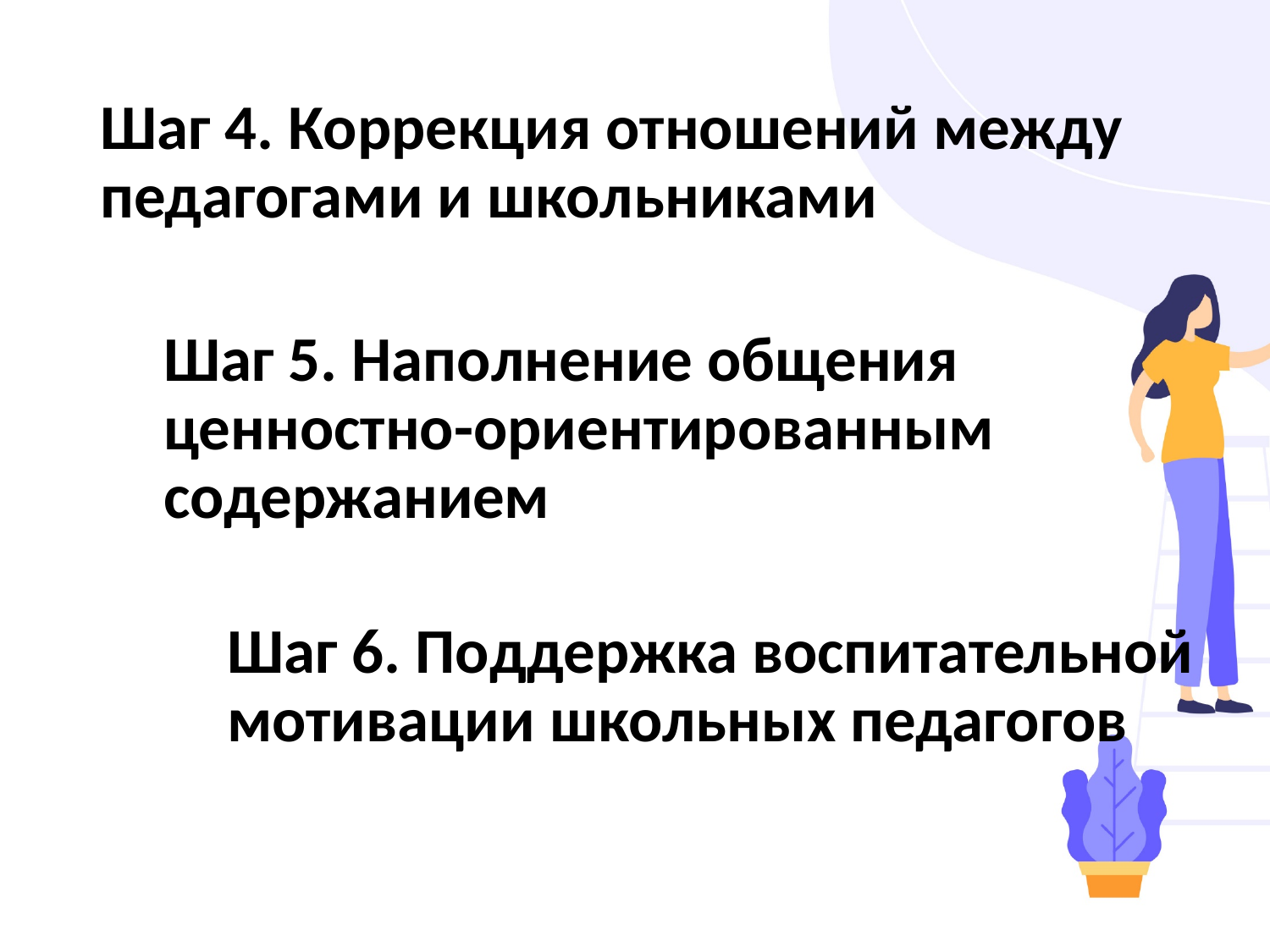

Шаг 4. Коррекция отношений между педагогами и школьниками

Шаг 5. Наполнение общения ценностно-ориентированным содержанием

Шаг 6. Поддержка воспитательной мотивации школьных педагогов